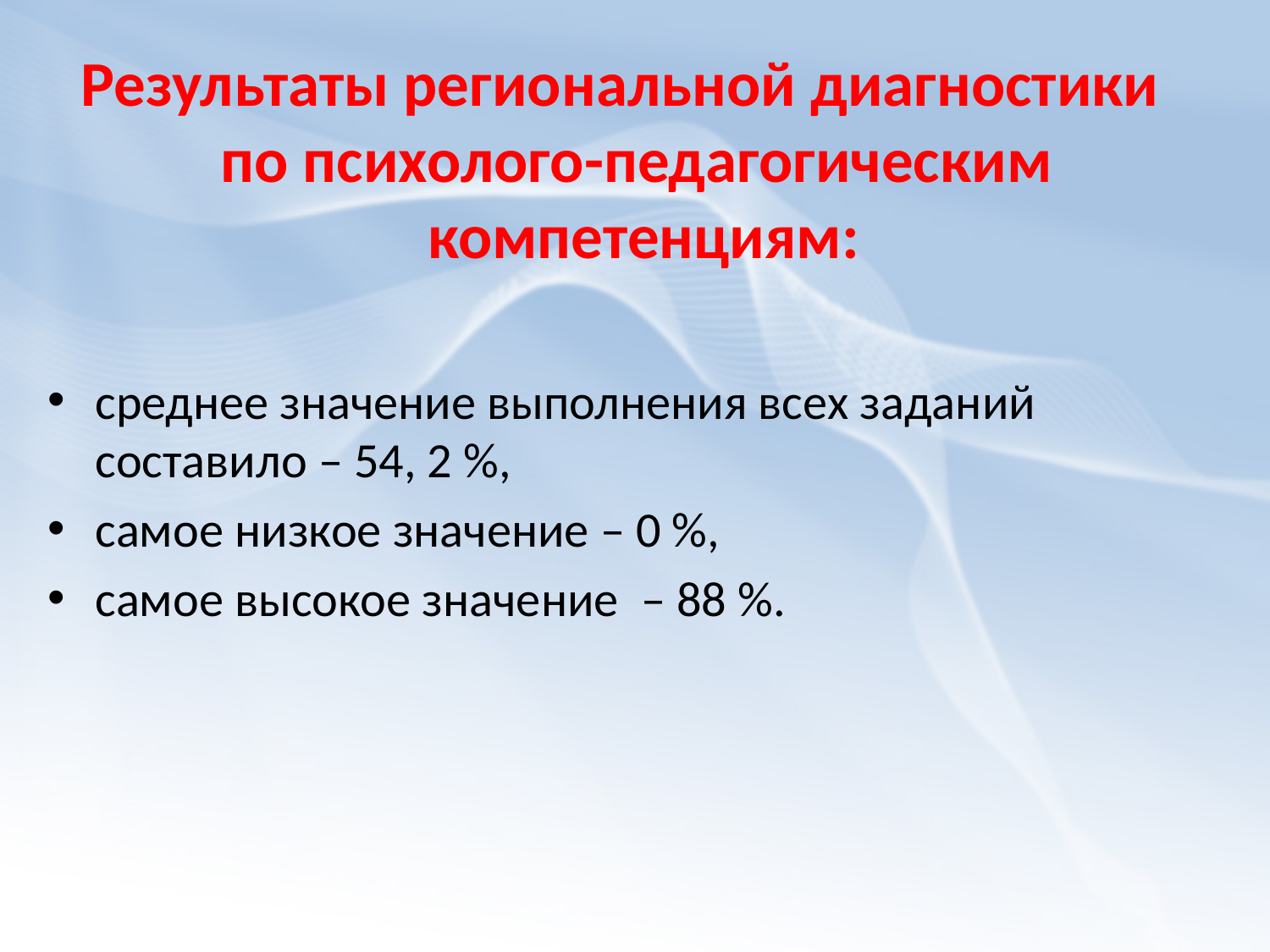

Результаты региональной диагностики по психолого-педагогическим  компетенциям:

среднее значение выполнения всех заданий составило – 54, 2 %,
самое низкое значение – 0 %,
самое высокое значение  – 88 %.